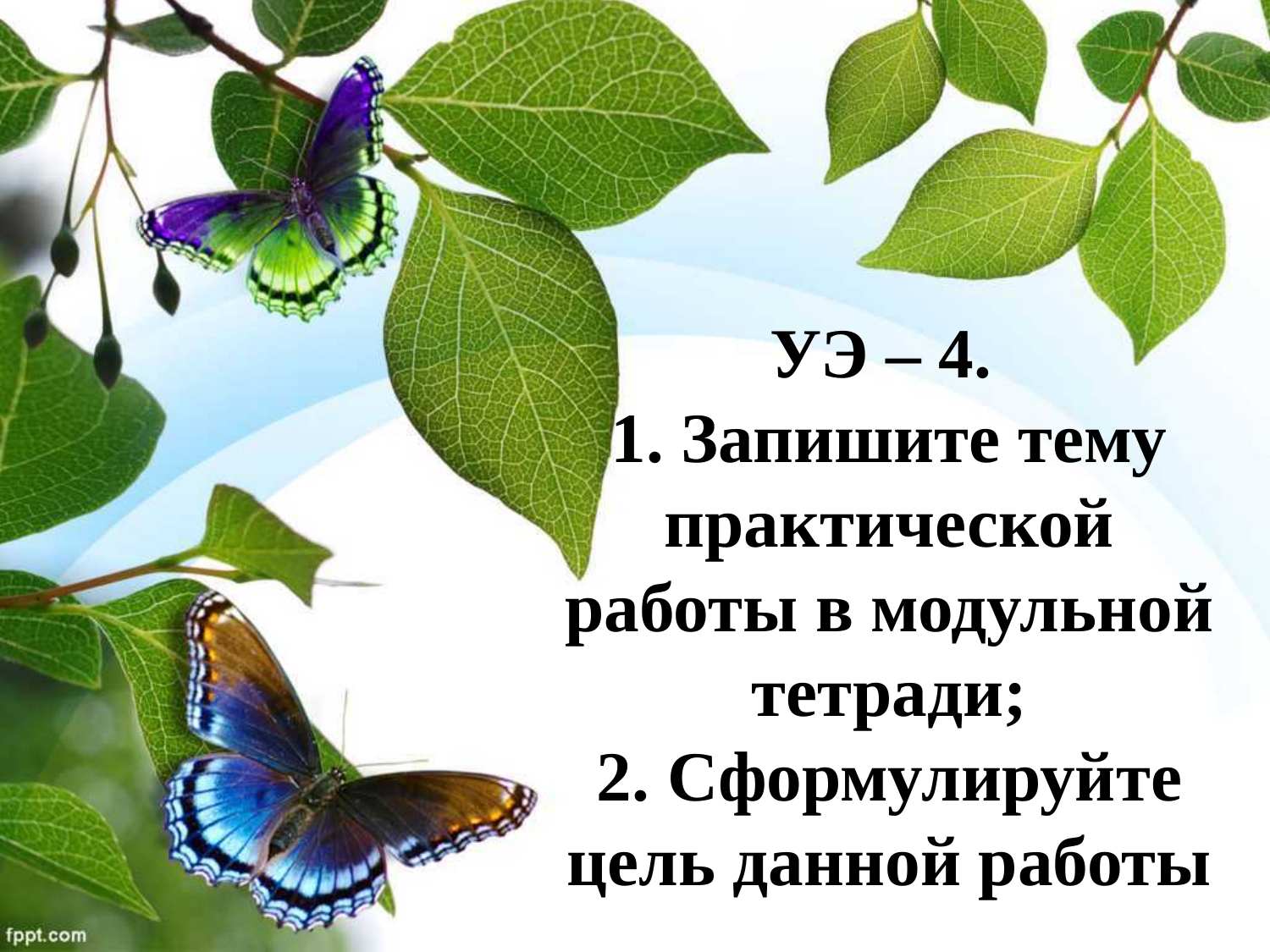

# УЭ – 4. 1. Запишите тему практической работы в модульной тетради; 2. Сформулируйте цель данной работы